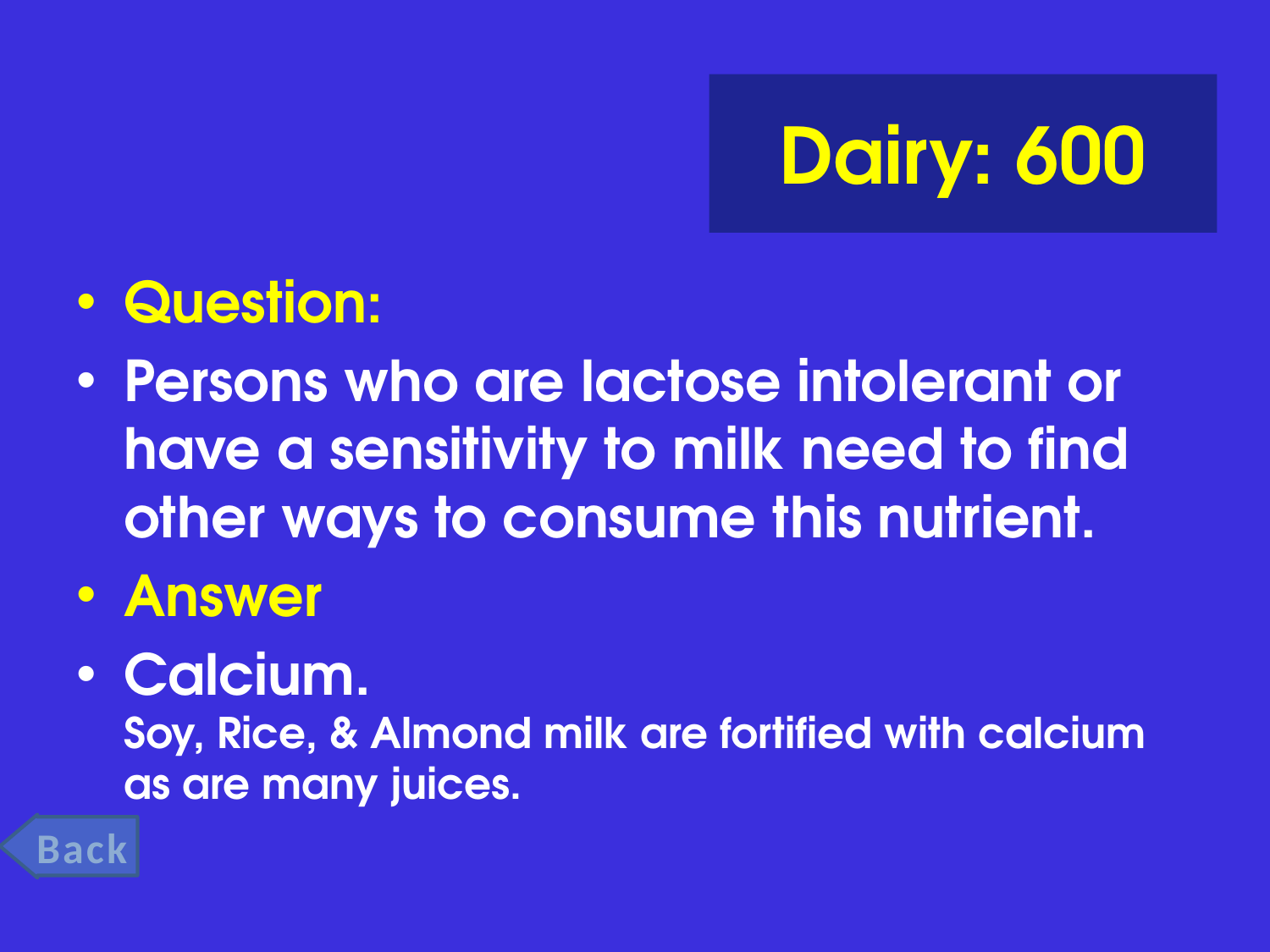

# Dairy: 600

Question:
Persons who are lactose intolerant or have a sensitivity to milk need to find other ways to consume this nutrient.
Answer
Calcium.                                                Soy, Rice, & Almond milk are fortified with calcium as are many juices.

Back